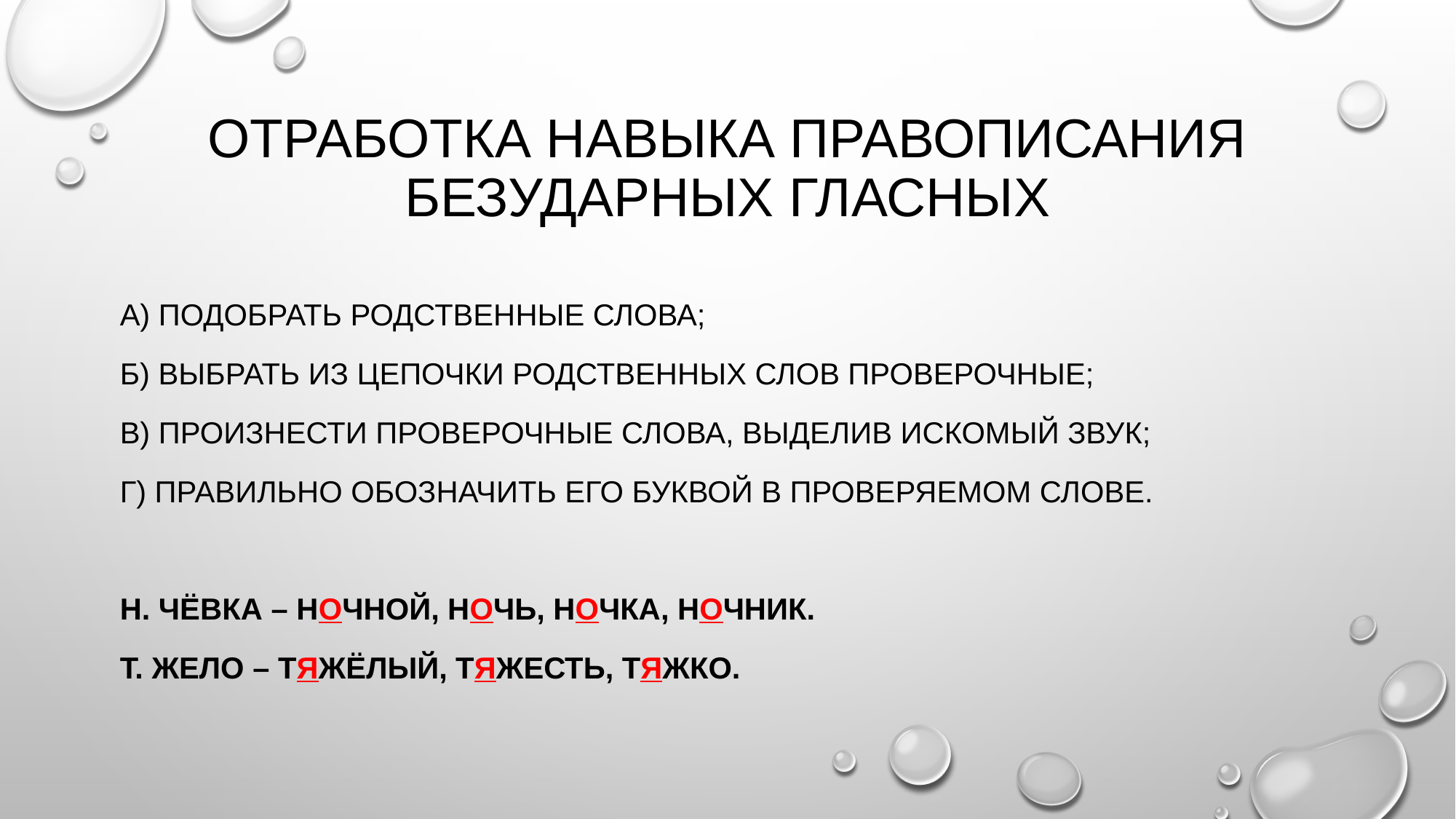

# Отработка навыка правописания безударных гласных
а) подобрать родственные слова;
б) выбрать из цепочки родственных слов проверочные;
в) произнести проверочные слова, выделив искомый звук;
г) правильно обозначить его буквой в проверяемом слове.

Н. чёвка – ночной, ночь, ночка, ночник.
Т. жело – тяжёлый, тяжесть, тяжко.